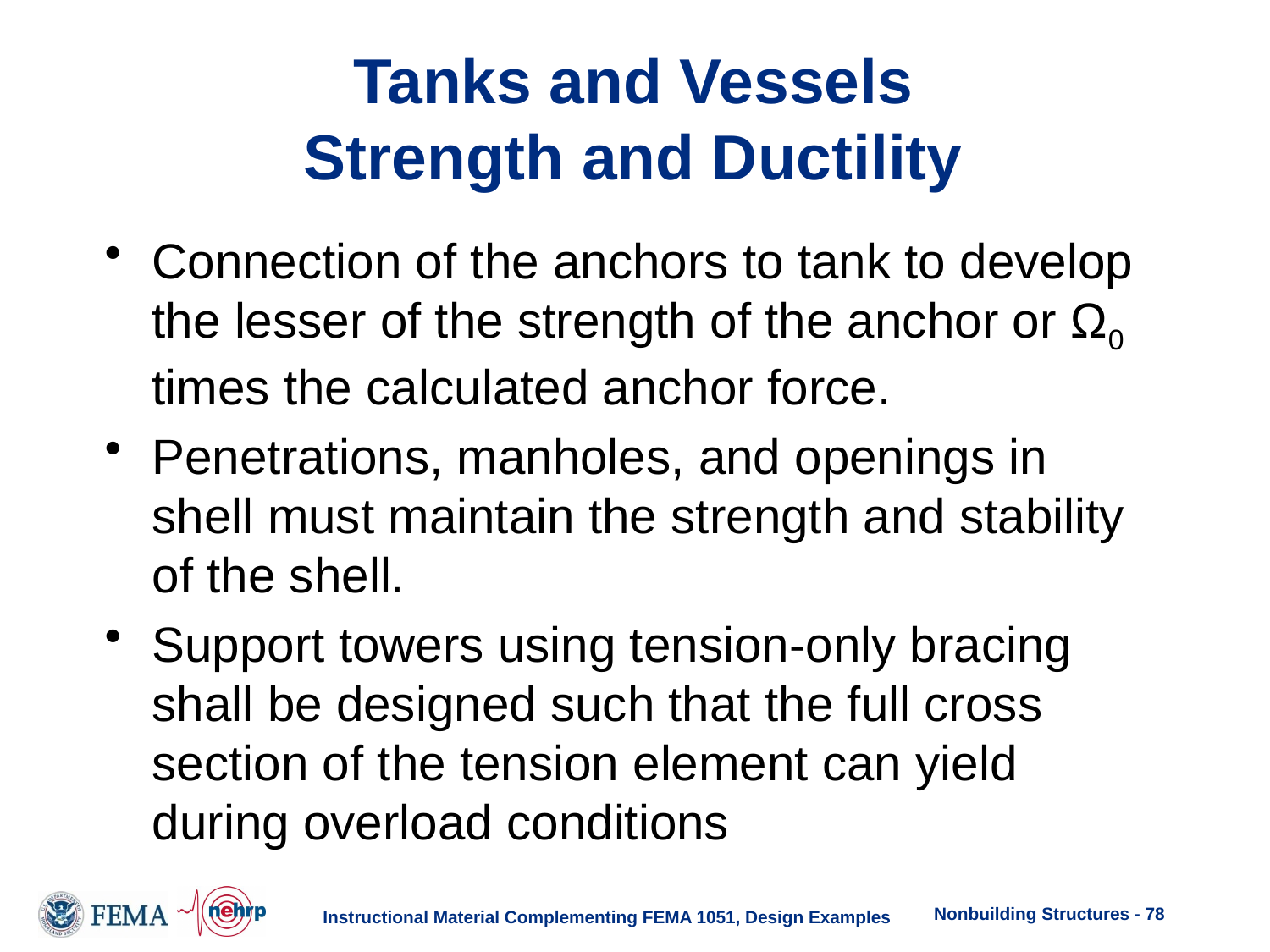

# Tanks and Vessels Strength and Ductility
Connection of the anchors to tank to develop the lesser of the strength of the anchor or Ω0 times the calculated anchor force.
Penetrations, manholes, and openings in shell must maintain the strength and stability of the shell.
Support towers using tension-only bracing shall be designed such that the full cross section of the tension element can yield during overload conditions
Nonbuilding Structures - 78
Instructional Material Complementing FEMA 1051, Design Examples